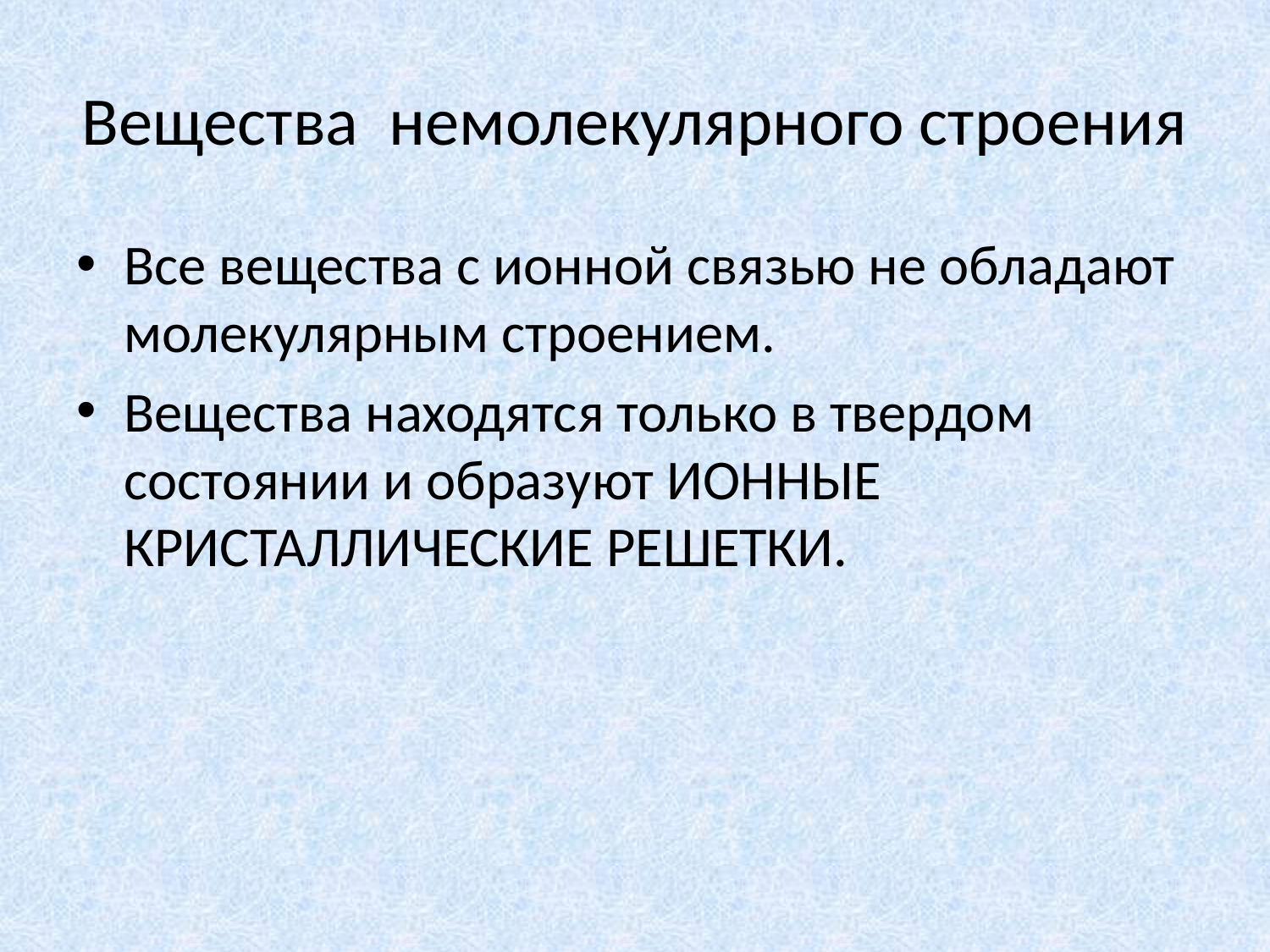

# Вещества  немолекулярного строения
Все вещества с ионной связью не обладают молекулярным строением.
Вещества находятся только в твердом состоянии и образуют ИОННЫЕ  КРИСТАЛЛИЧЕСКИЕ РЕШЕТКИ.